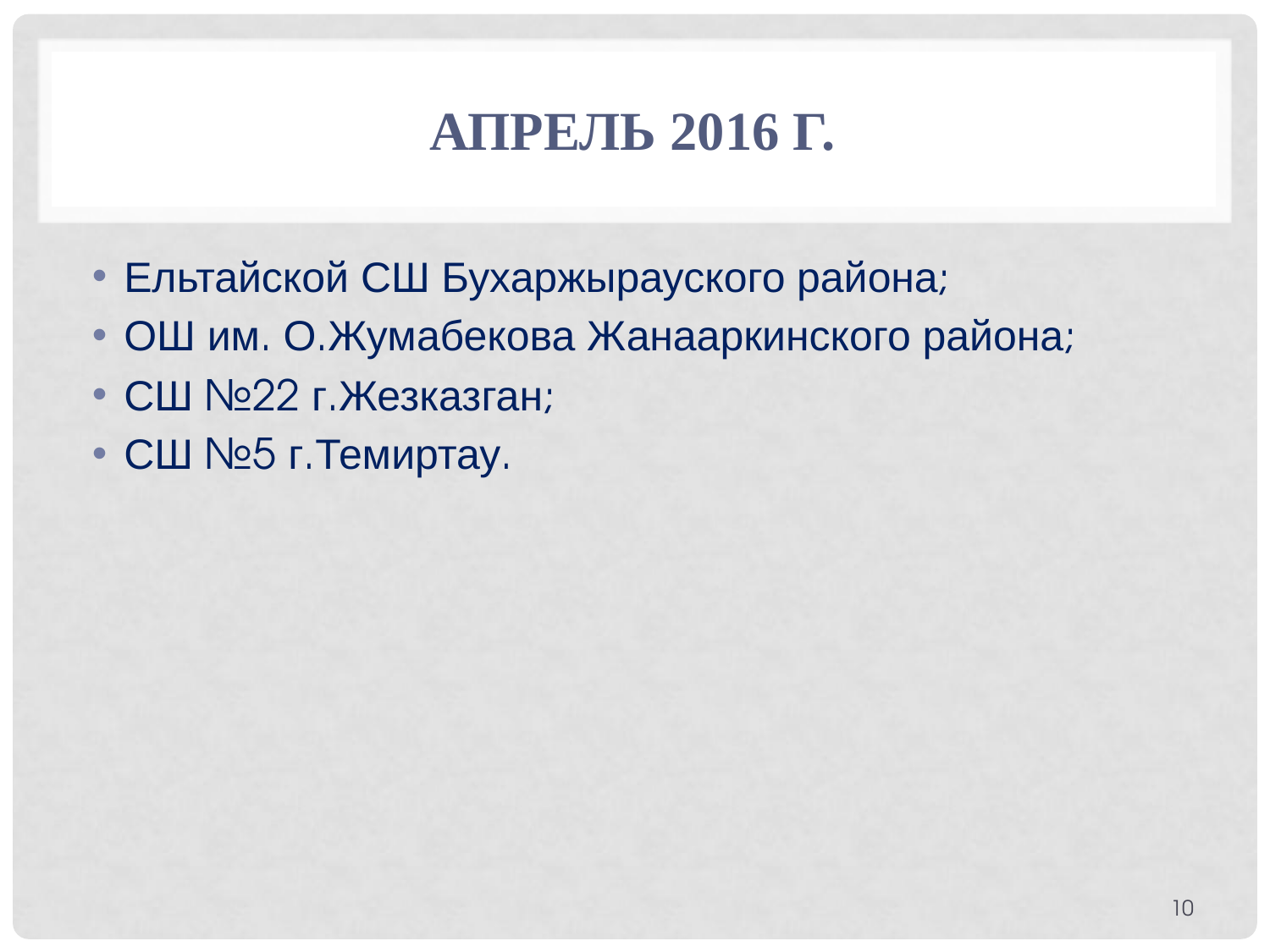

# Апрель 2016 г.
Ельтайской СШ Бухаржырауского района;
ОШ им. О.Жумабекова Жанааркинского района;
СШ №22 г.Жезказган;
СШ №5 г.Темиртау.

10